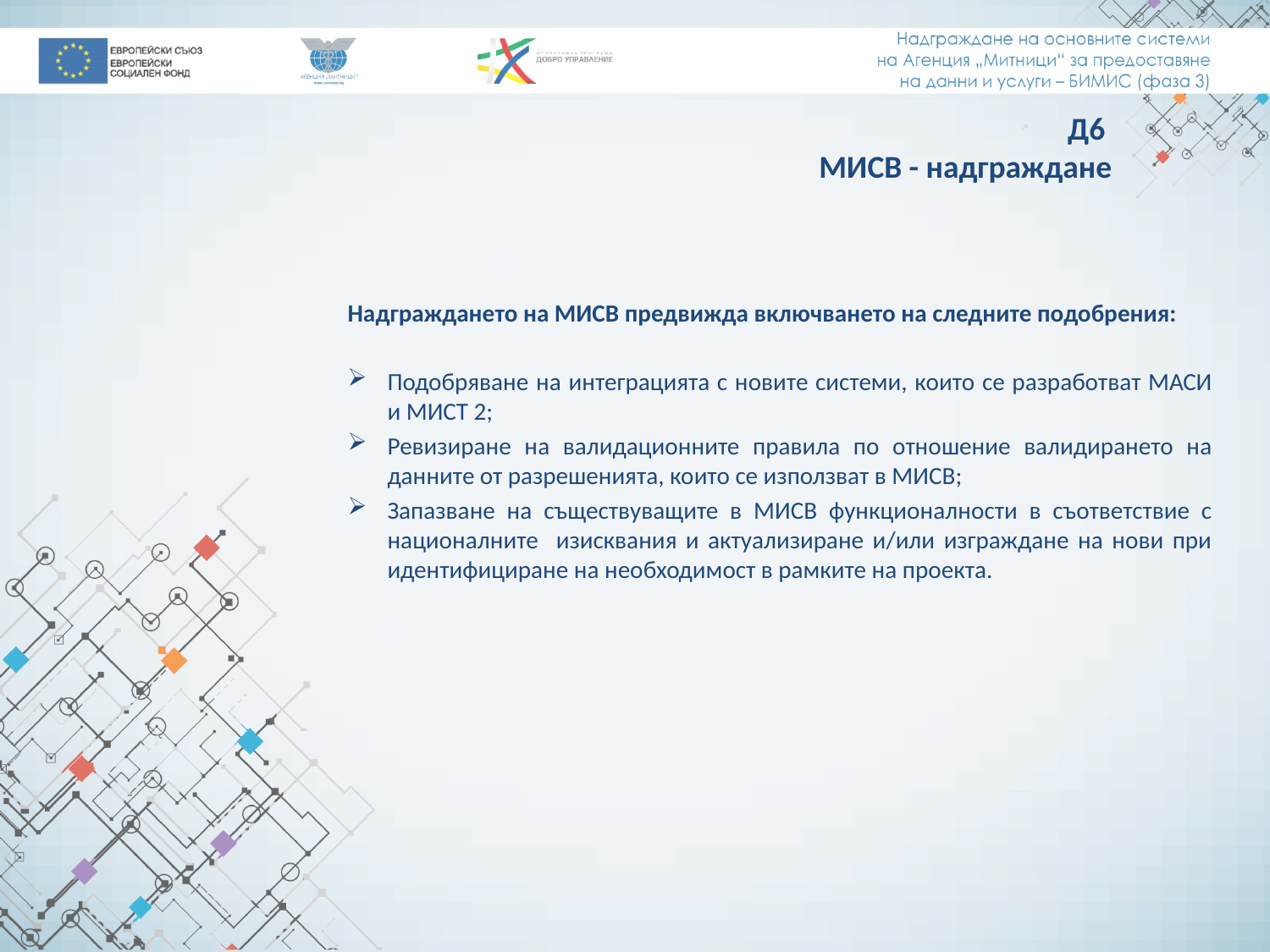

Д6
МИСВ - надграждане

Надграждането на МИСВ предвижда включването на следните подобрения:

Подобряване на интеграцията с новите системи, които се разработват МАСИ и МИСТ 2;
Ревизиране на валидационните правила по отношение валидирането на данните от разрешенията, които се използват в МИСВ;
Запазване на съществуващите в МИСВ функционалности в съответствие с националните  изисквания и актуализиране и/или изграждане на нови при идентифициране на необходимост в рамките на проекта.